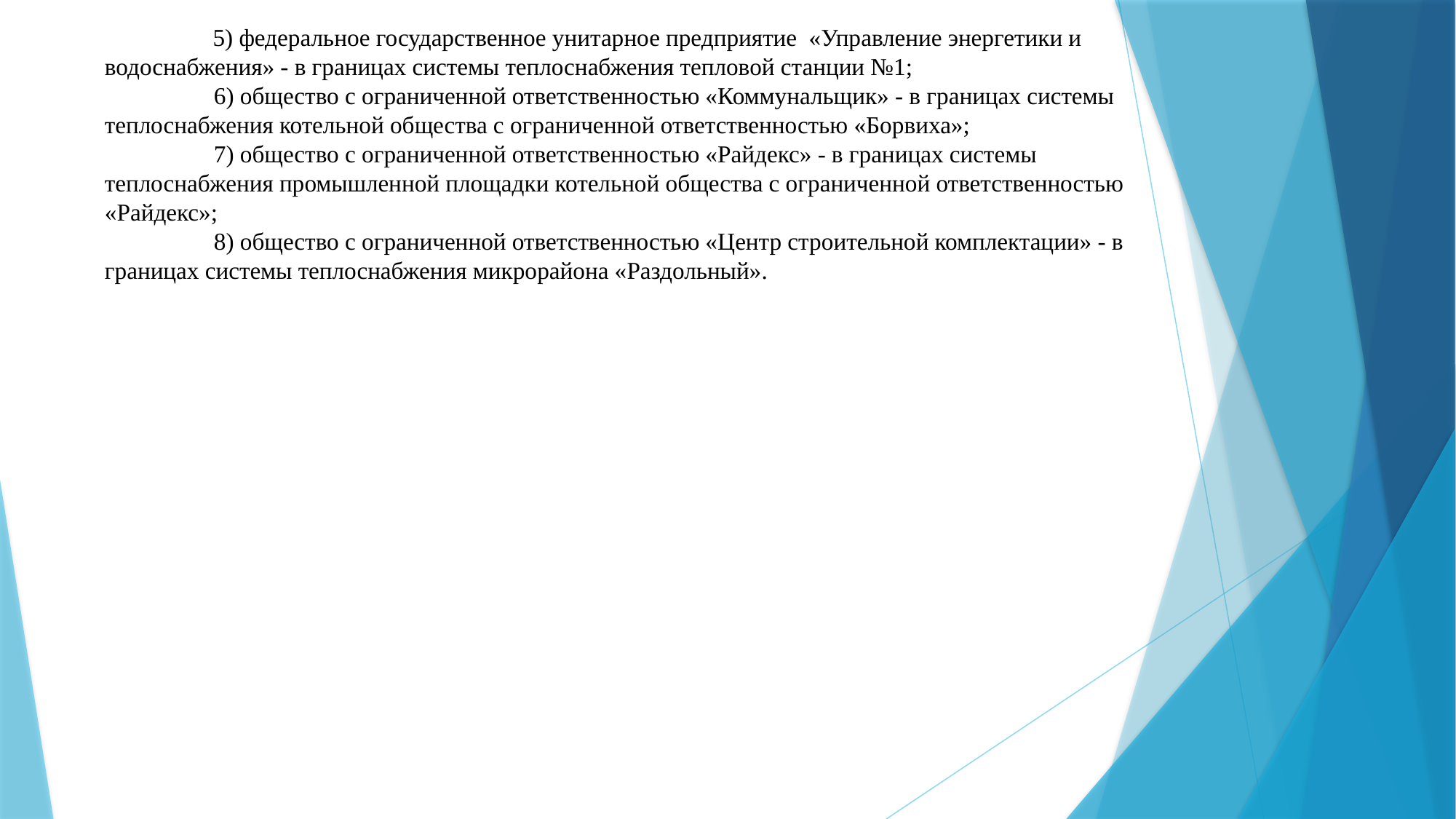

5) федеральное государственное унитарное предприятие  «Управление энергетики и водоснабжения» - в границах системы теплоснабжения тепловой станции №1;
	6) общество с ограниченной ответственностью «Коммунальщик» - в границах системы теплоснабжения котельной общества с ограниченной ответственностью «Борвиха»;
	7) общество с ограниченной ответственностью «Райдекс» - в границах системы теплоснабжения промышленной площадки котельной общества с ограниченной ответственностью «Райдекс»;
	8) общество с ограниченной ответственностью «Центр строительной комплектации» - в границах системы теплоснабжения микрорайона «Раздольный».